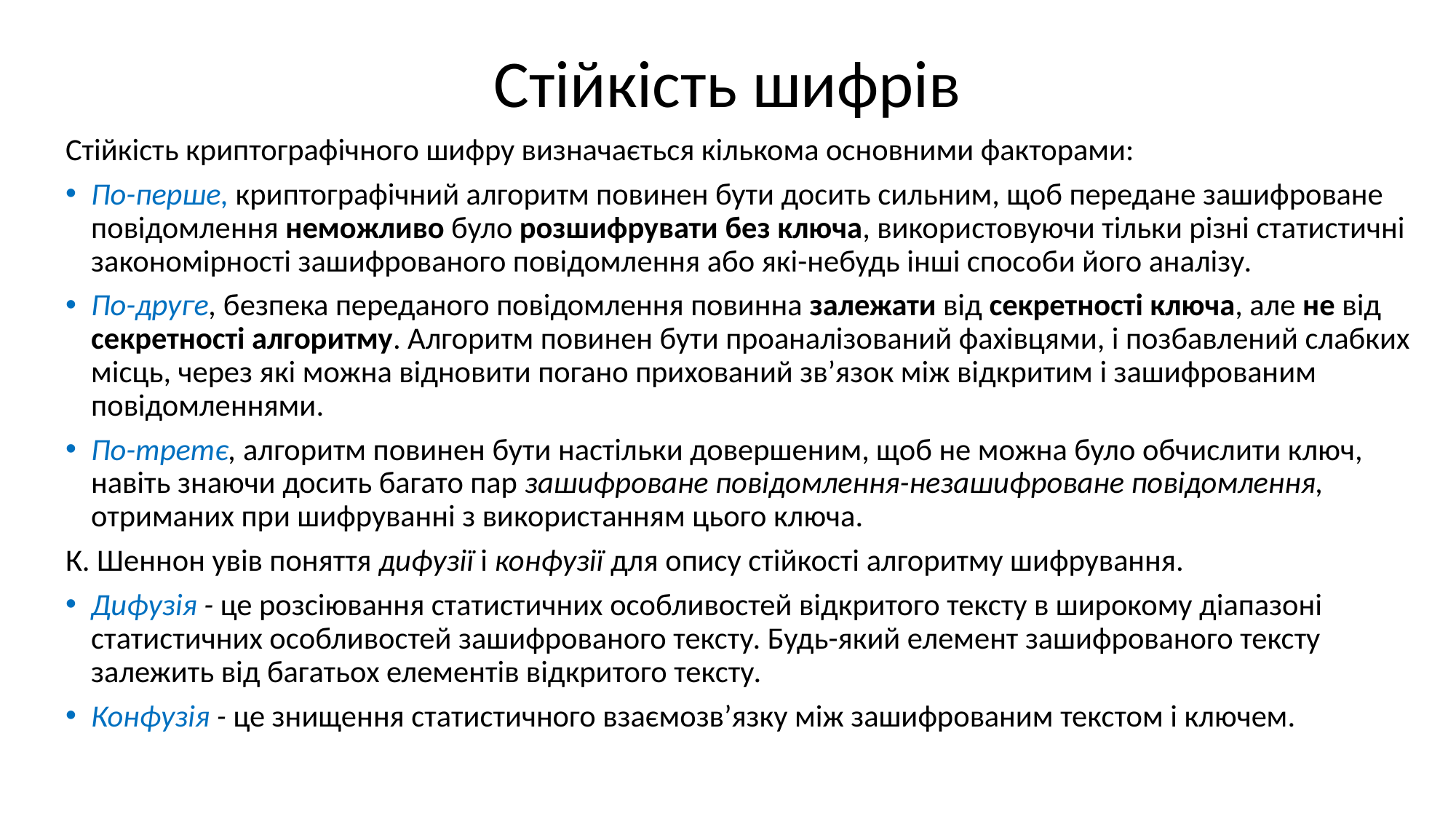

# Стійкість шифрів
Стійкість криптографічного шифру визначається кількома основними факторами:
По-перше, криптографічний алгоритм повинен бути досить сильним, щоб передане зашифроване повідомлення неможливо було розшифрувати без ключа, використовуючи тільки різні статистичні закономірності зашифрованого повідомлення або які-небудь інші способи його аналізу.
По-друге, безпека переданого повідомлення повинна залежати від секретності ключа, але не від секретності алгоритму. Алгоритм повинен бути проаналізований фахівцями, і позбавлений слабких місць, через які можна відновити погано прихований зв’язок між відкритим і зашифрованим повідомленнями.
По-третє, алгоритм повинен бути настільки довершеним, щоб не можна було обчислити ключ, навіть знаючи досить багато пар зашифроване повідомлення-незашифроване повідомлення, отриманих при шифруванні з використанням цього ключа.
К. Шеннон увів поняття дифузії і конфузії для опису стійкості алгоритму шифрування.
Дифузія - це розсіювання статистичних особливостей відкритого тексту в широкому діапазоні статистичних особливостей зашифрованого тексту. Будь-який елемент зашифрованого тексту залежить від багатьох елементів відкритого тексту.
Конфузія - це знищення статистичного взаємозв’язку між зашифрованим текстом і ключем.